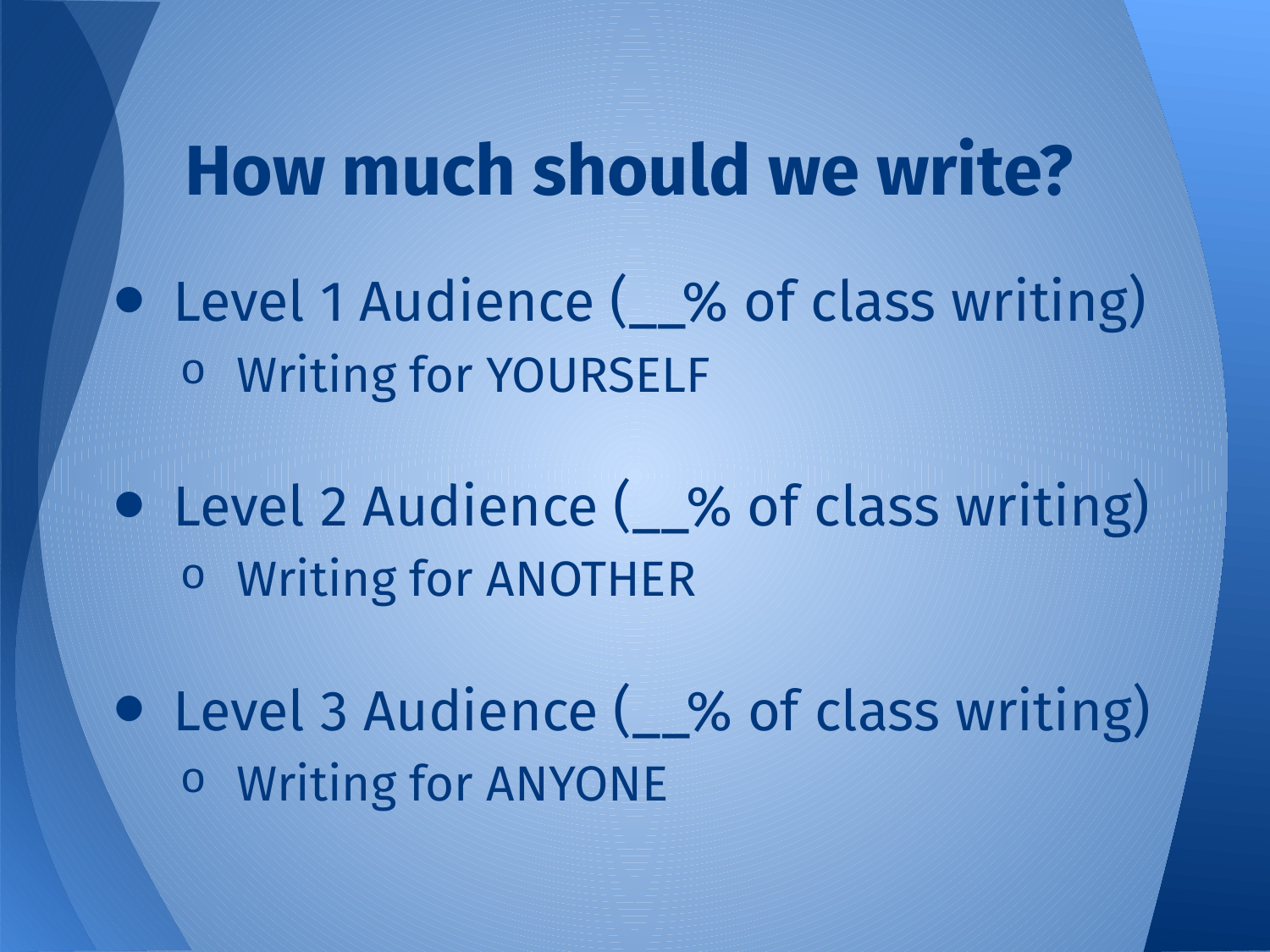

# How much should we write?
Level 1 Audience (__% of class writing)
Writing for YOURSELF

Level 2 Audience (__% of class writing)
Writing for ANOTHER

Level 3 Audience (__% of class writing)
Writing for ANYONE